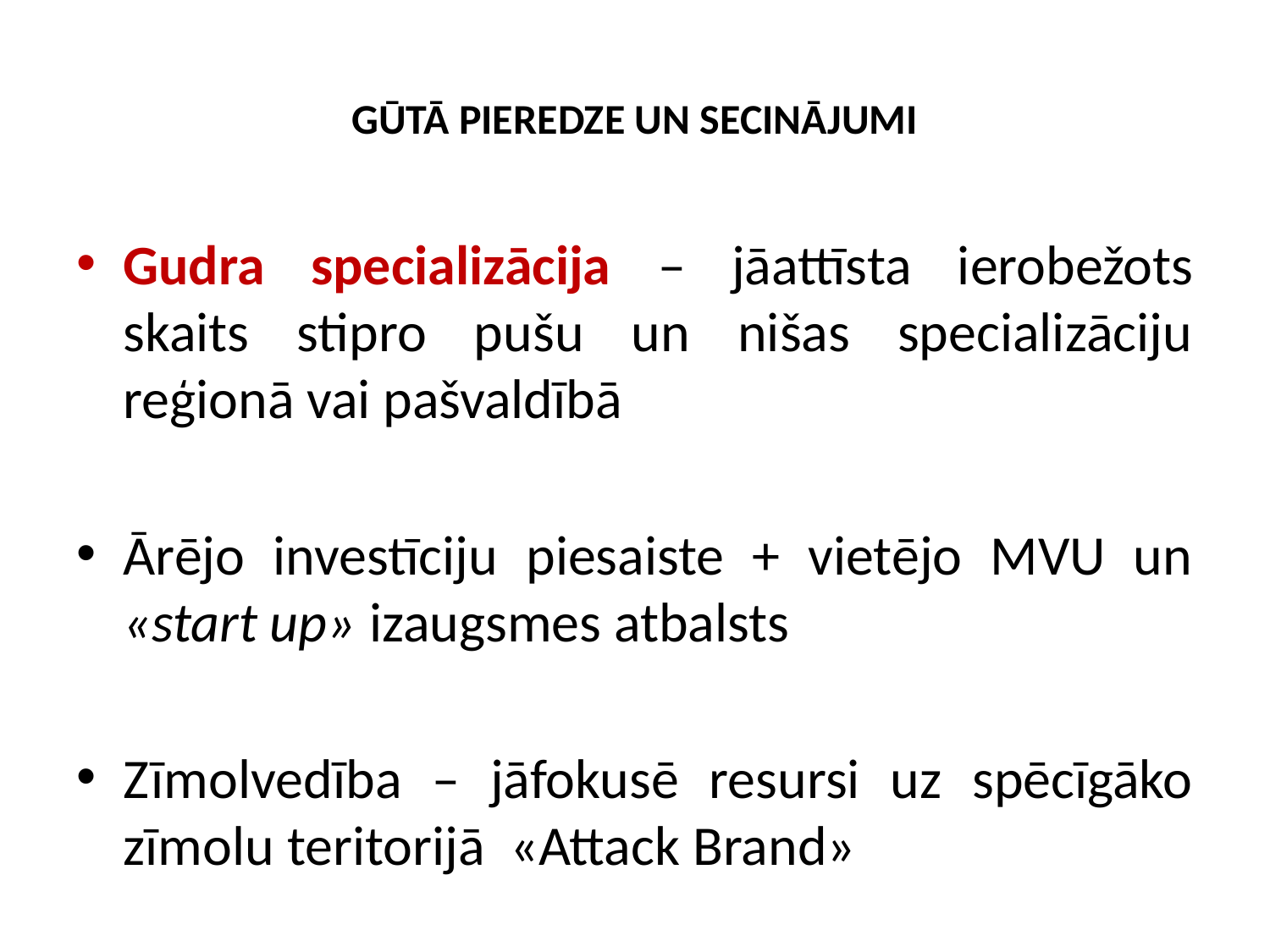

# GŪTĀ PIEREDZE UN SECINĀJUMI
Gudra specializācija – jāattīsta ierobežots skaits stipro pušu un nišas specializāciju reģionā vai pašvaldībā

Ārējo investīciju piesaiste + vietējo MVU un «start up» izaugsmes atbalsts

Zīmolvedība – jāfokusē resursi uz spēcīgāko zīmolu teritorijā  «Attack Brand»